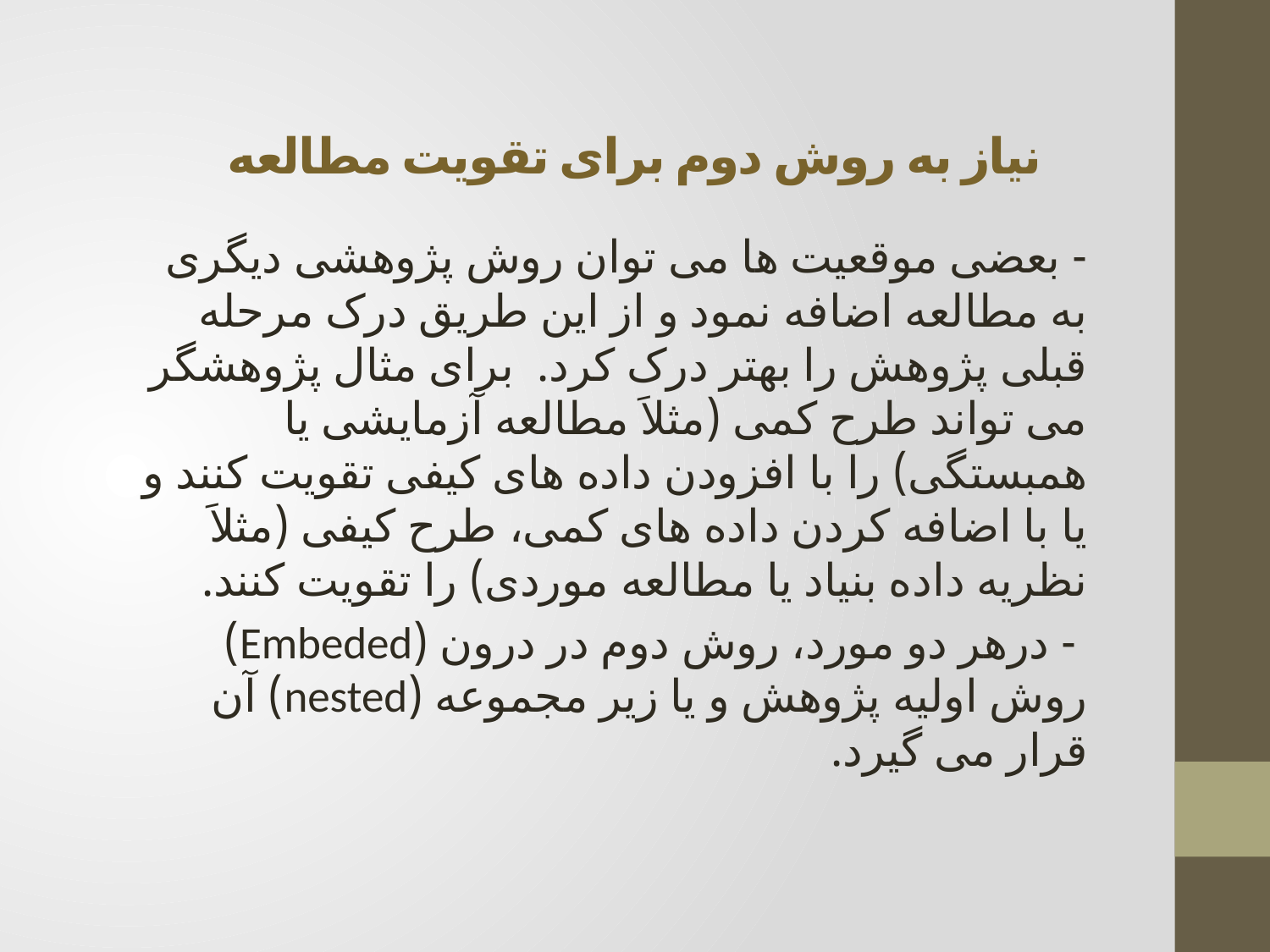

# نیاز به روش دوم برای تقویت مطالعه
- بعضی موقعیت ها می توان روش پژوهشی دیگری به مطالعه اضافه نمود و از این طریق درک مرحله قبلی پژوهش را بهتر درک کرد.  برای مثال پژوهشگر می تواند طرح کمی (مثلاَ مطالعه آزمایشی یا همبستگی) را با افزودن داده های کیفی تقویت کنند و یا با اضافه کردن داده های کمی، طرح کیفی (مثلاَ نظریه داده بنیاد یا مطالعه موردی) را تقویت کنند.
 - درهر دو مورد، روش دوم در درون (Embeded) روش اولیه پژوهش و یا زیر مجموعه (nested) آن قرار می گیرد.